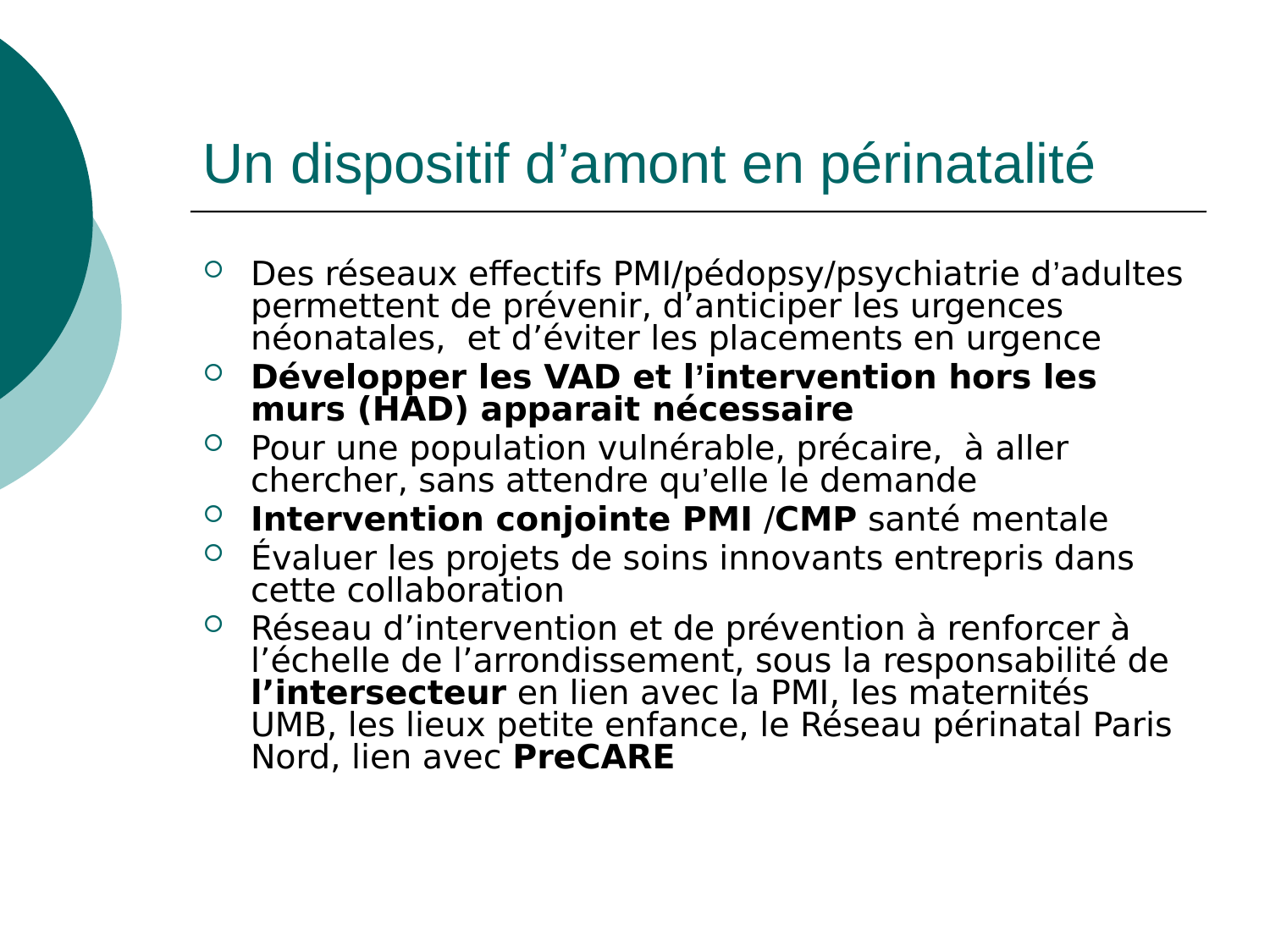

# Un dispositif d’amont en périnatalité
Des réseaux effectifs PMI/pédopsy/psychiatrie d’adultes permettent de prévenir, d’anticiper les urgences néonatales,  et d’éviter les placements en urgence
Développer les VAD et l’intervention hors les murs (HAD) apparait nécessaire
Pour une population vulnérable, précaire,  à aller chercher, sans attendre qu’elle le demande
Intervention conjointe PMI /CMP santé mentale
Évaluer les projets de soins innovants entrepris dans cette collaboration
Réseau d’intervention et de prévention à renforcer à l’échelle de l’arrondissement, sous la responsabilité de l’intersecteur en lien avec la PMI, les maternités  UMB, les lieux petite enfance, le Réseau périnatal Paris Nord, lien avec PreCARE